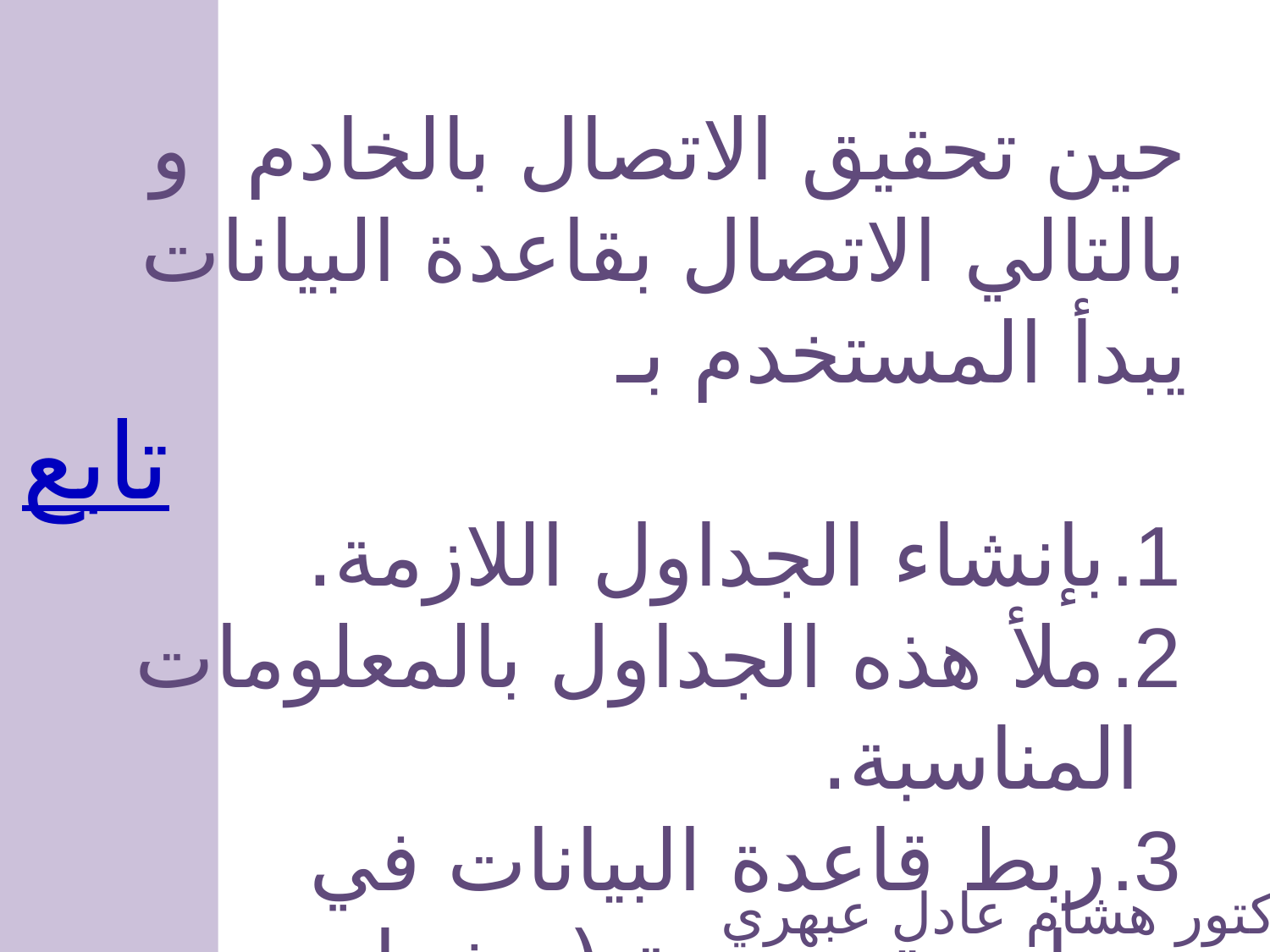

حين تحقيق الاتصال بالخادم  و بالتالي الاتصال بقاعدة البيانات يبدأ المستخدم بـ

بإنشاء الجداول اللازمة.
ملأ هذه الجداول بالمعلومات المناسبة.
ربط قاعدة البيانات في برامج تصميمية (صفحات إنترنت) و إظهارالبيانات لمستخدمي الشبكة.
تابع
الدكتور هشام عادل عبهري